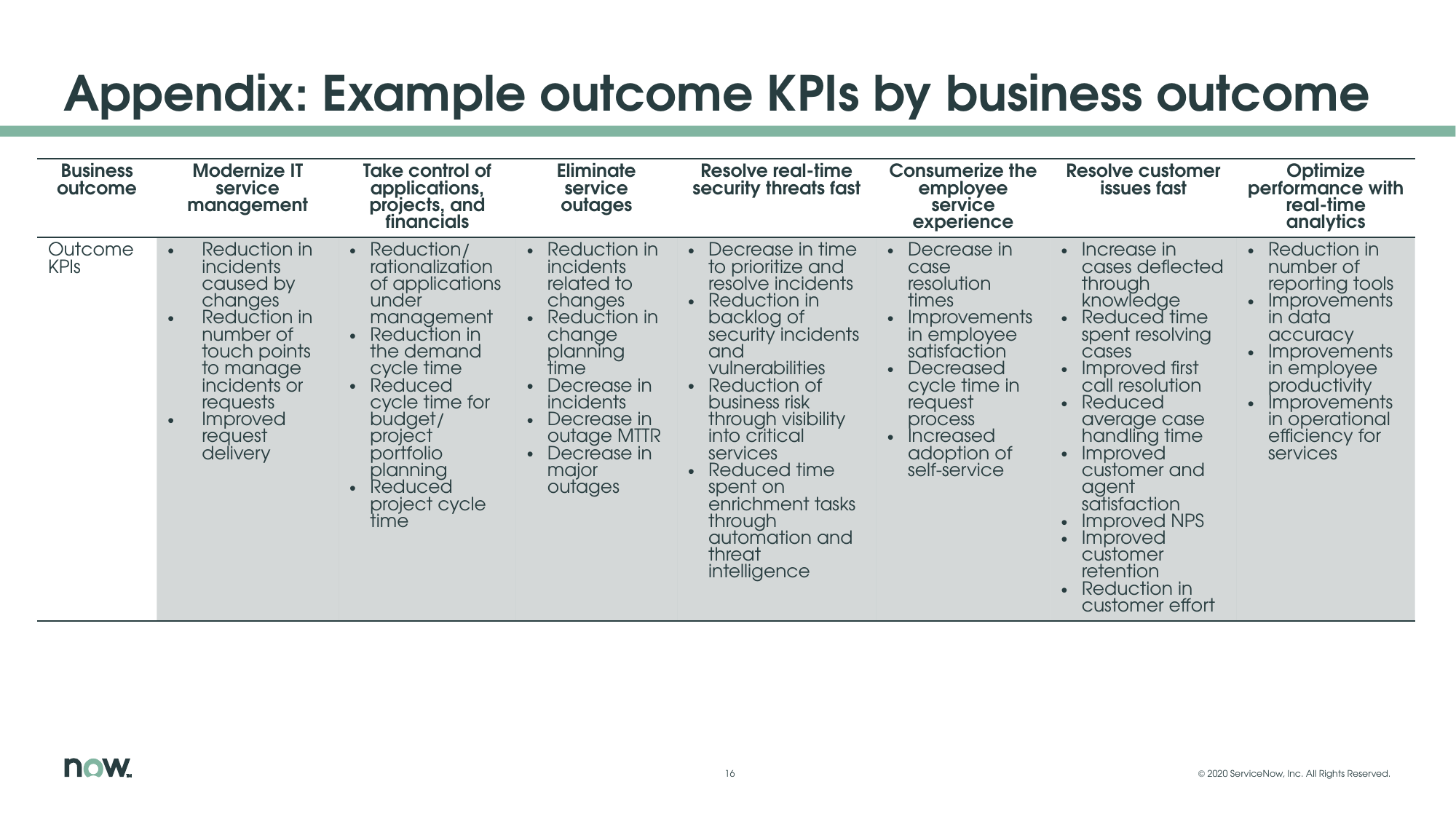

# Appendix: Example outcome KPIs by business outcome

| Business outcome | Modernize IT service management | Take control of applications, projects, and financials | Eliminate service outages | Resolve real-time security threats fast | Consumerize the employee service experience | Resolve customer issues fast | Optimize performance with real-time analytics |
| --- | --- | --- | --- | --- | --- | --- | --- |
| Outcome KPIs | Reduction in incidents caused by changes Reduction in number of touch points to manage incidents or requests Improved request delivery | Reduction/ rationalization of applications under management Reduction in the demand cycle time Reduced cycle time for budget/ project portfolio planning Reduced project cycle time | Reduction in incidents related to changes Reduction in change planning time Decrease in incidents Decrease in outage MTTR Decrease in major outages | Decrease in time to prioritize and resolve incidents Reduction in backlog of security incidents and vulnerabilities Reduction of business risk through visibility into critical services Reduced time spent on enrichment tasks through automation and threat intelligence | Decrease in case resolution times Improvements in employee satisfaction Decreased cycle time in request process Increased adoption of self-service | Increase in cases deflected through knowledge Reduced time spent resolving cases Improved first call resolution Reduced average case handling time Improved customer and agent satisfaction Improved NPS Improved customer retention Reduction in customer effort | Reduction in number of reporting tools Improvements in data accuracy Improvements in employee productivity Improvements in operational efficiency for services |